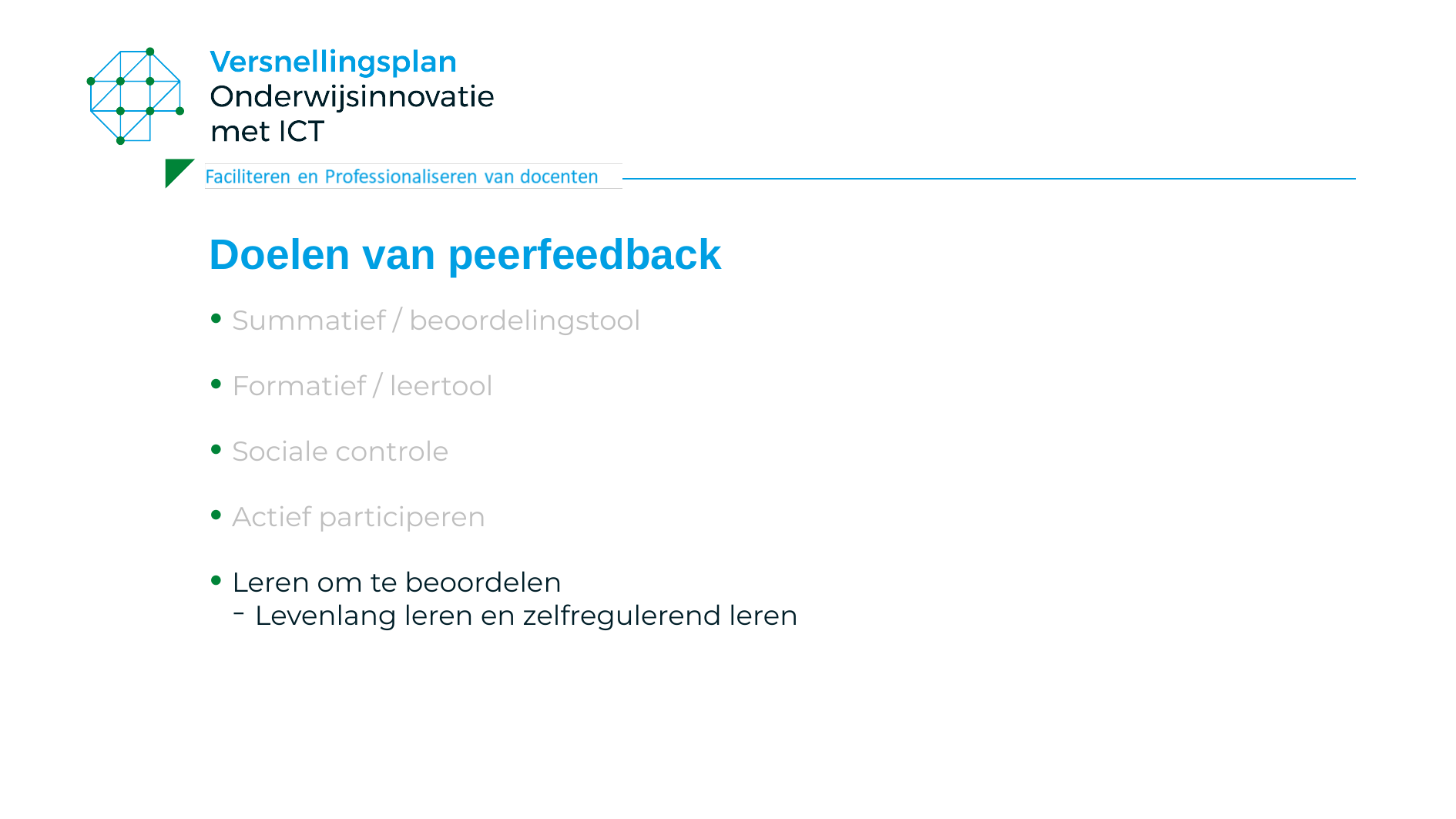

# Doelen van peerfeedback
Summatief / beoordelingstool

Formatief / leertool

Sociale controle

Actief participeren

Leren om te beoordelen
Levenlang leren en zelfregulerend leren